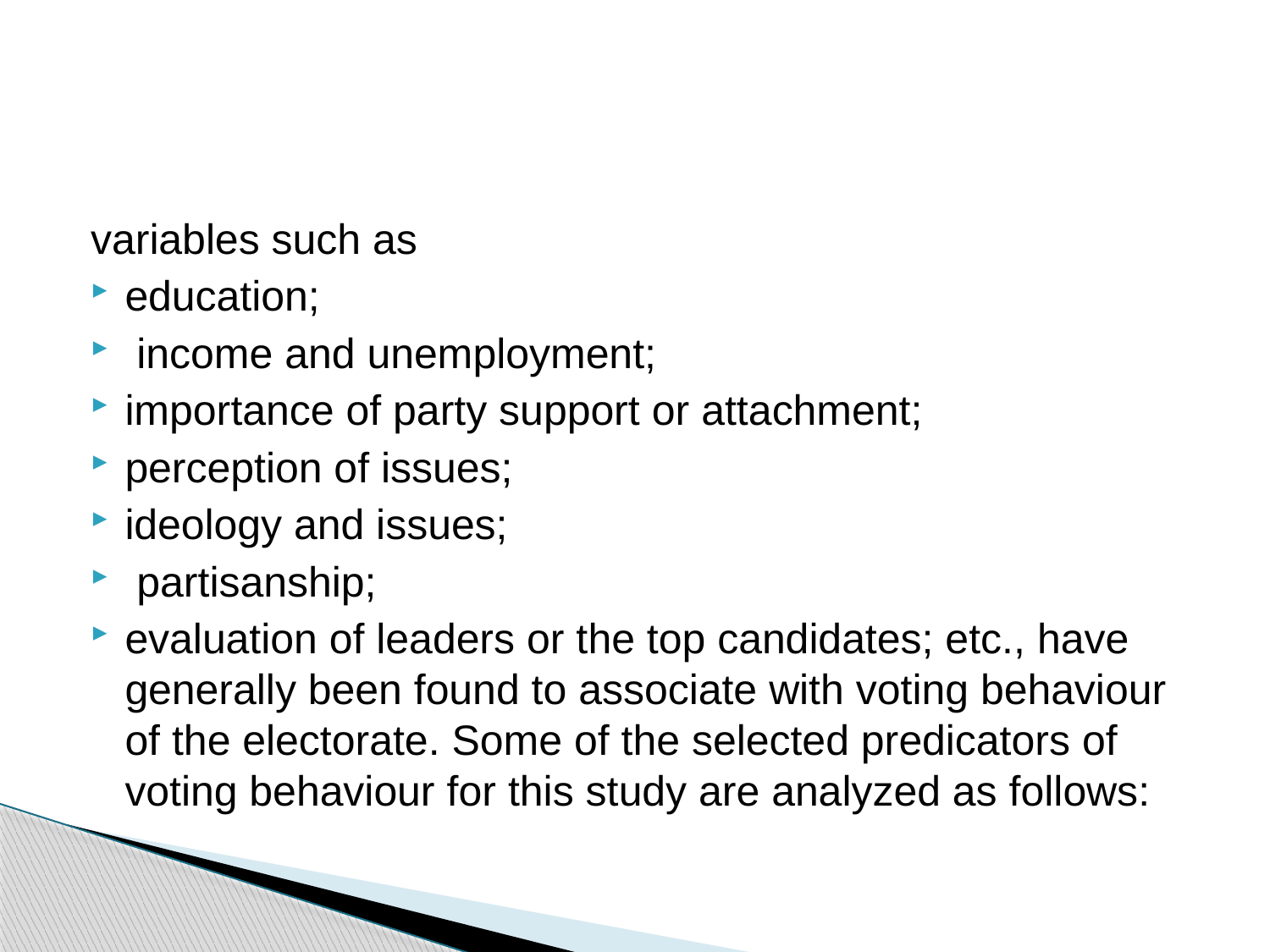

#
variables such as
education;
 income and unemployment;
importance of party support or attachment;
perception of issues;
ideology and issues;
 partisanship;
evaluation of leaders or the top candidates; etc., have generally been found to associate with voting behaviour of the electorate. Some of the selected predicators of voting behaviour for this study are analyzed as follows: